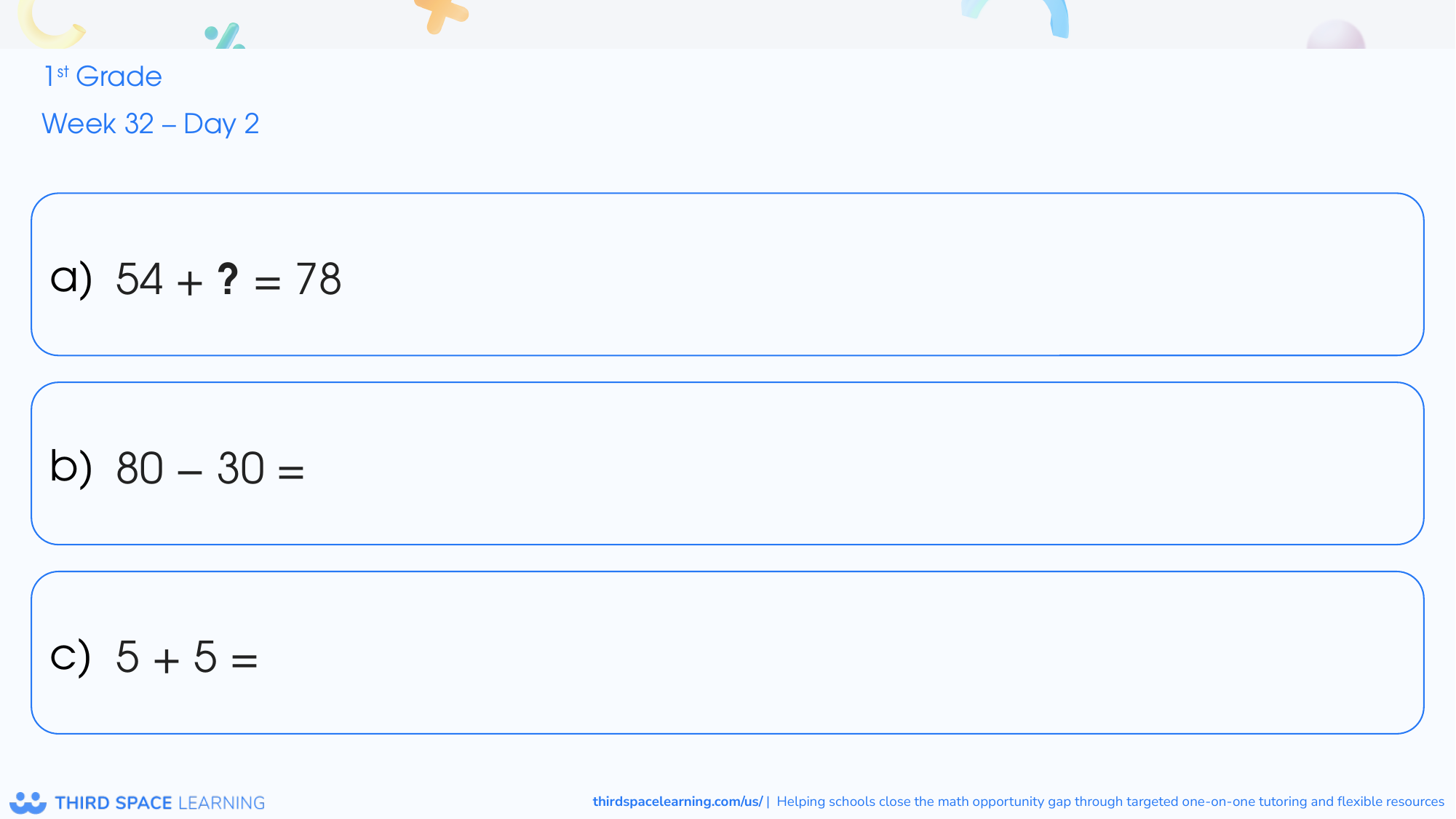

1st Grade
Week 32 – Day 2
54 + ? = 78
80 − 30 =
5 + 5 =